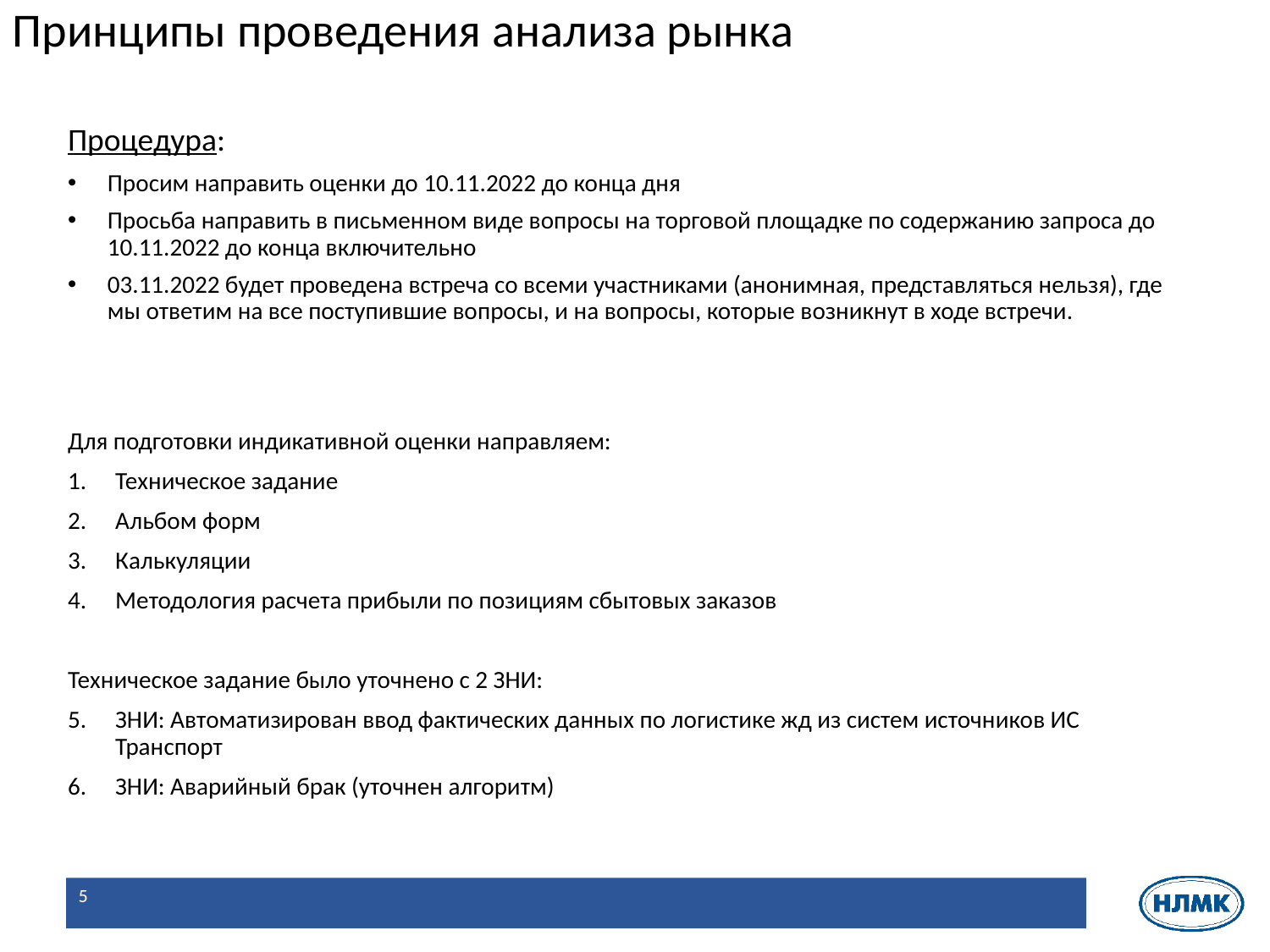

Принципы проведения анализа рынка
­Процедура:
Просим направить оценки до 10.11.2022 до конца дня
Просьба направить в письменном виде вопросы на торговой площадке по содержанию запроса до 10.11.2022 до конца включительно
03.11.2022 будет проведена встреча со всеми участниками (анонимная, представляться нельзя), где мы ответим на все поступившие вопросы, и на вопросы, которые возникнут в ходе встречи.

Для подготовки индикативной оценки направляем:
Техническое задание
Альбом форм
Калькуляции
Методология расчета прибыли по позициям сбытовых заказов

Техническое задание было уточнено с 2 ЗНИ:
ЗНИ: Автоматизирован ввод фактических данных по логистике жд из систем источников ИС Транспорт
ЗНИ: Аварийный брак (уточнен алгоритм)